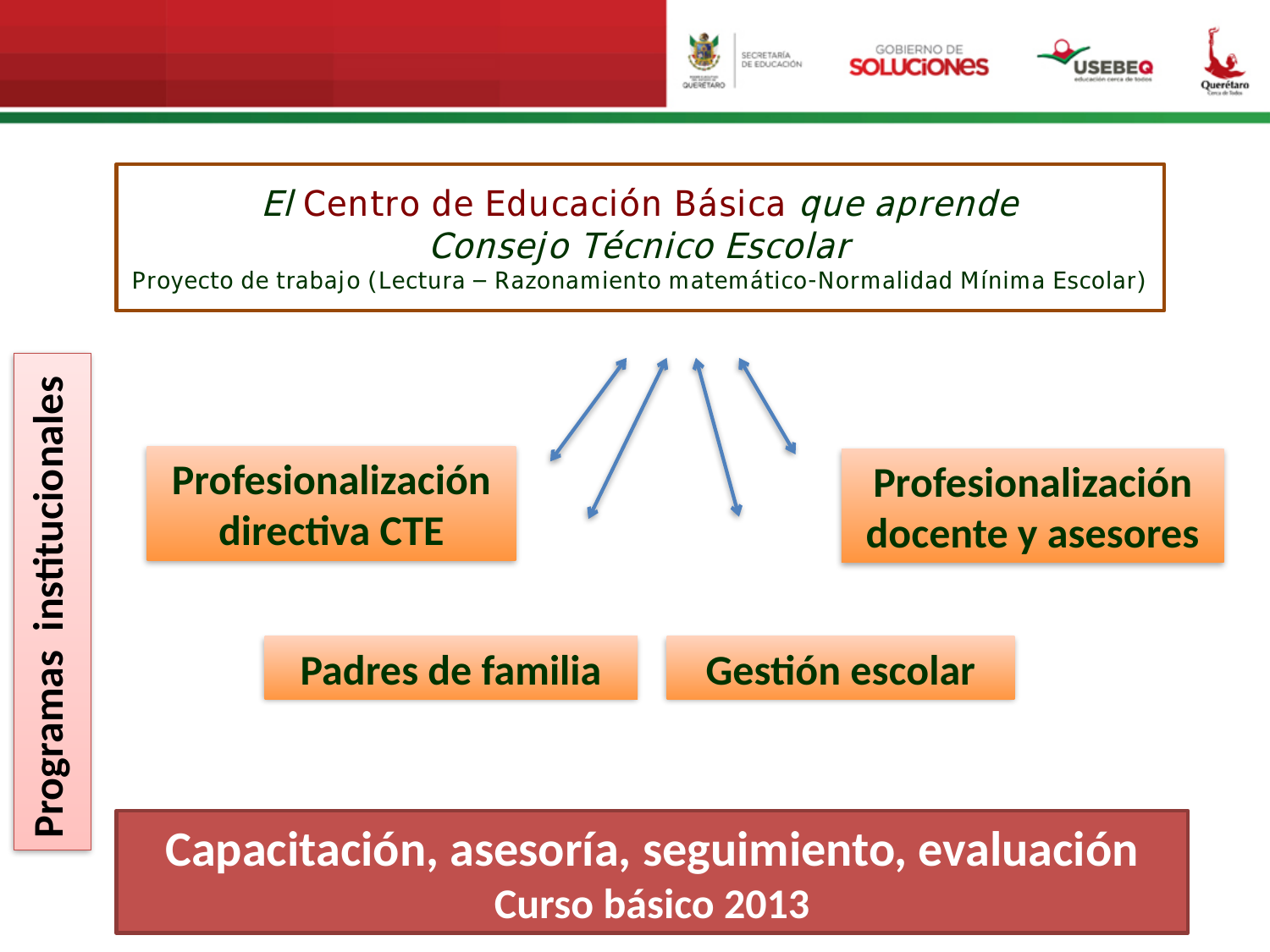

# El Centro de Educación Básica que aprende Consejo Técnico Escolar Proyecto de trabajo (Lectura – Razonamiento matemático-Normalidad Mínima Escolar)
Programas  institucionales
Profesionalización directiva CTE
Profesionalización docente y asesores
Gestión escolar
Padres de familia
Capacitación, asesoría, seguimiento, evaluación
Curso básico 2013